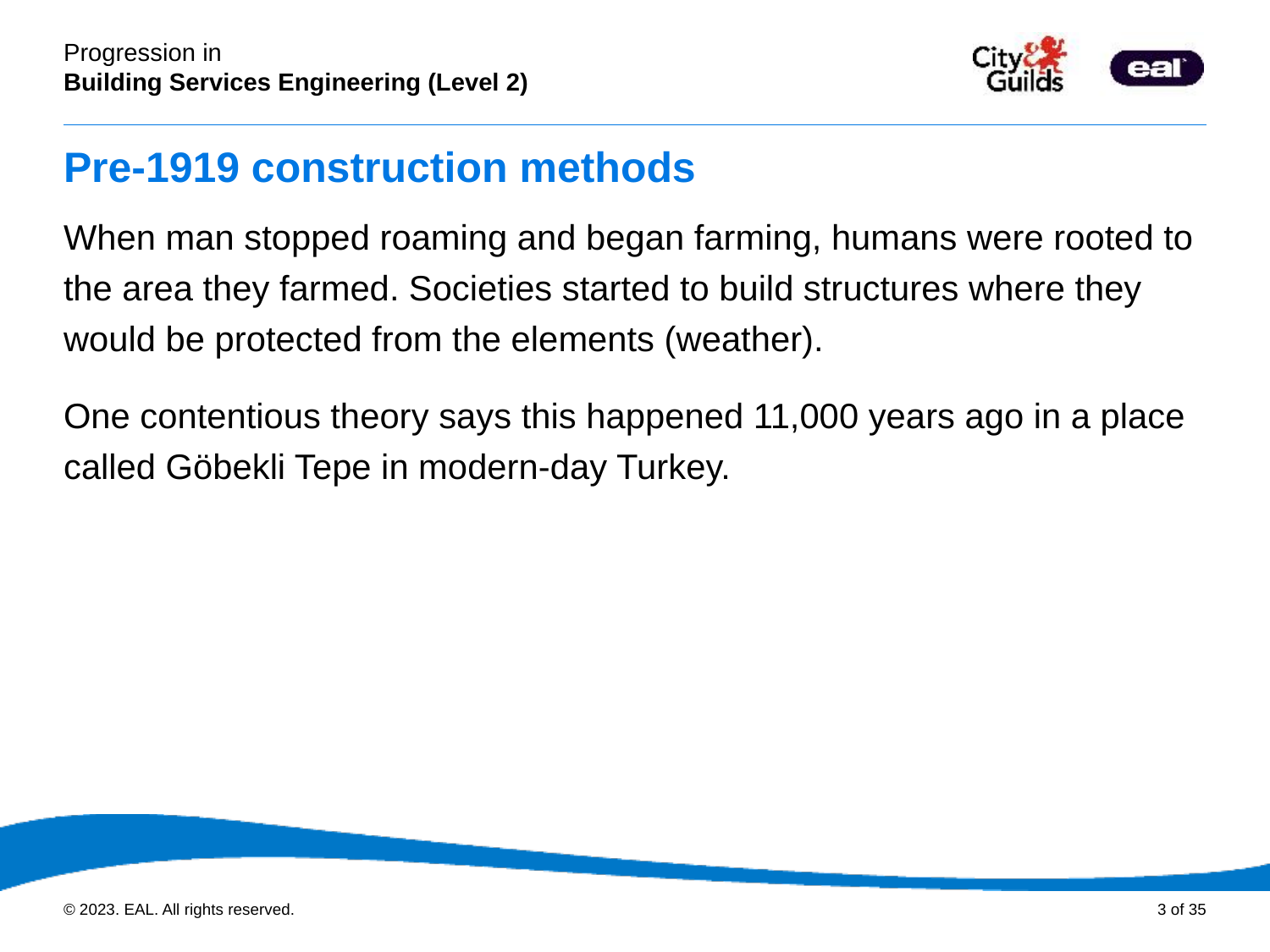

# Pre-1919 construction methods
When man stopped roaming and began farming, humans were rooted to the area they farmed. Societies started to build structures where they would be protected from the elements (weather).
One contentious theory says this happened 11,000 years ago in a place called Göbekli Tepe in modern-day Turkey.